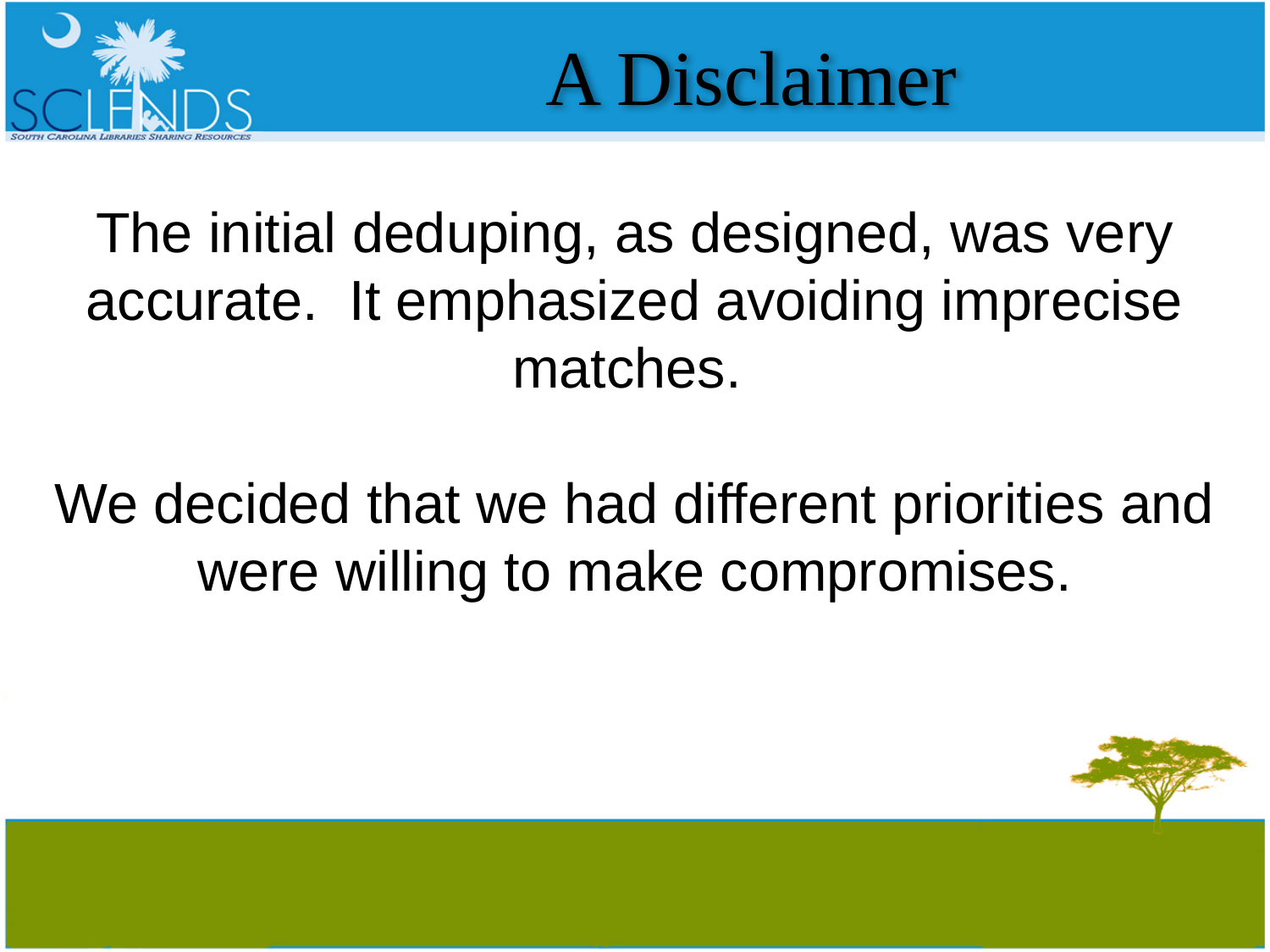

# A Disclaimer
The initial deduping, as designed, was very accurate.  It emphasized avoiding imprecise matches.

We decided that we had different priorities and were willing to make compromises.